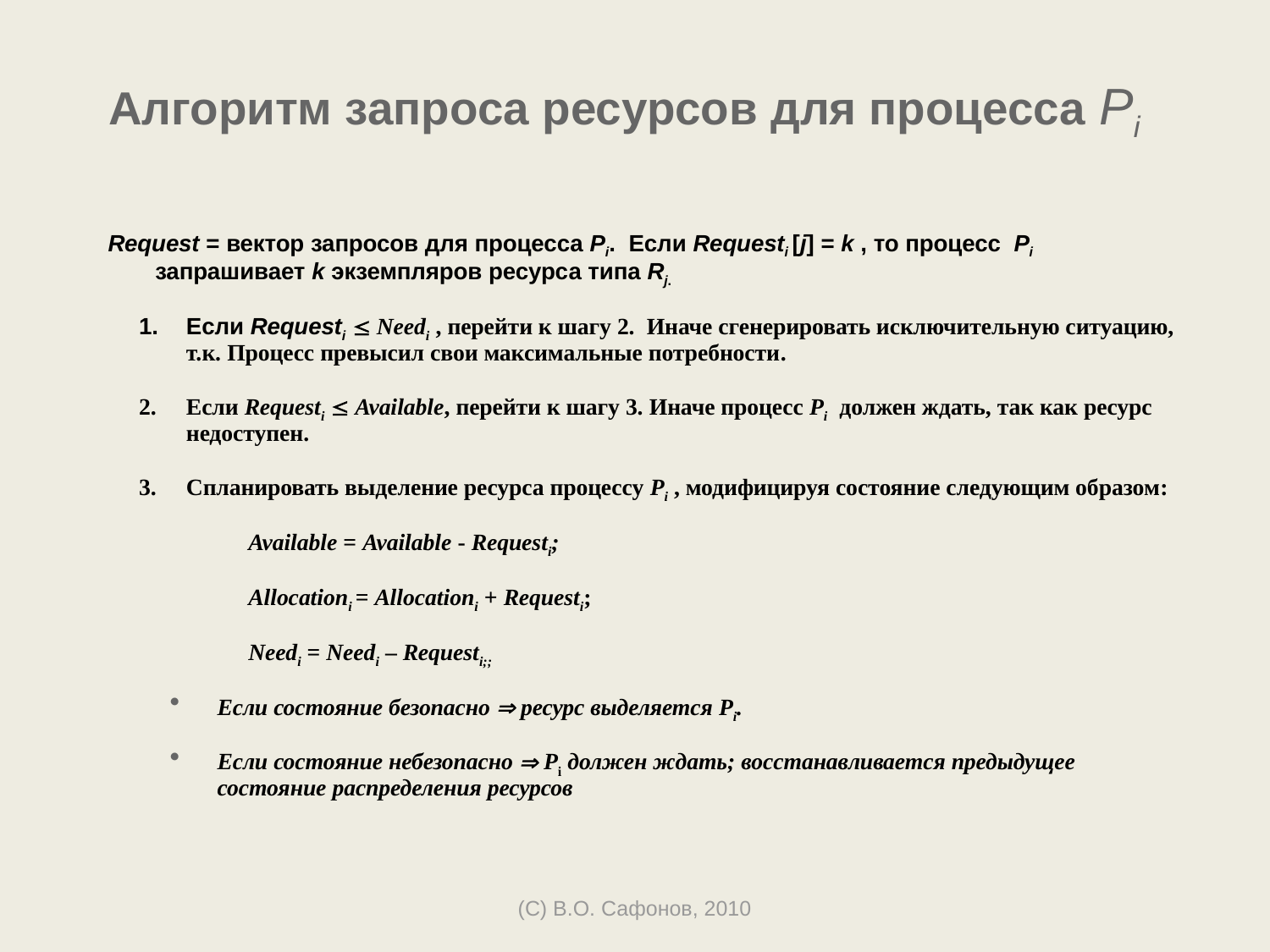

# Алгоритм запроса ресурсов для процесса Pi
Request = вектор запросов для процесса Pi.  Если Requesti [j] = k , то процесс  Pi запрашивает k экземпляров ресурса типа Rj.
1.	Если Requesti ≤ Needi , перейти к шагу 2.  Иначе сгенерировать исключительную ситуацию, т.к. Процесс превысил свои максимальные потребности.
2.	Если Requesti ≤ Available, перейти к шагу 3. Иначе процесс Pi  должен ждать, так как ресурс недоступен.
3.	Спланировать выделение ресурса процессу Pi , модифицируя состояние следующим образом:
		Available = Available - Requesti;
		Allocationi = Allocationi + Requesti;
		Needi = Needi – Requesti;;
Если состояние безопасно ⇒ ресурс выделяется Pi.
Если состояние небезопасно ⇒ Pi должен ждать; восстанавливается предыдущее состояние распределения ресурсов
(C) В.О. Сафонов, 2010